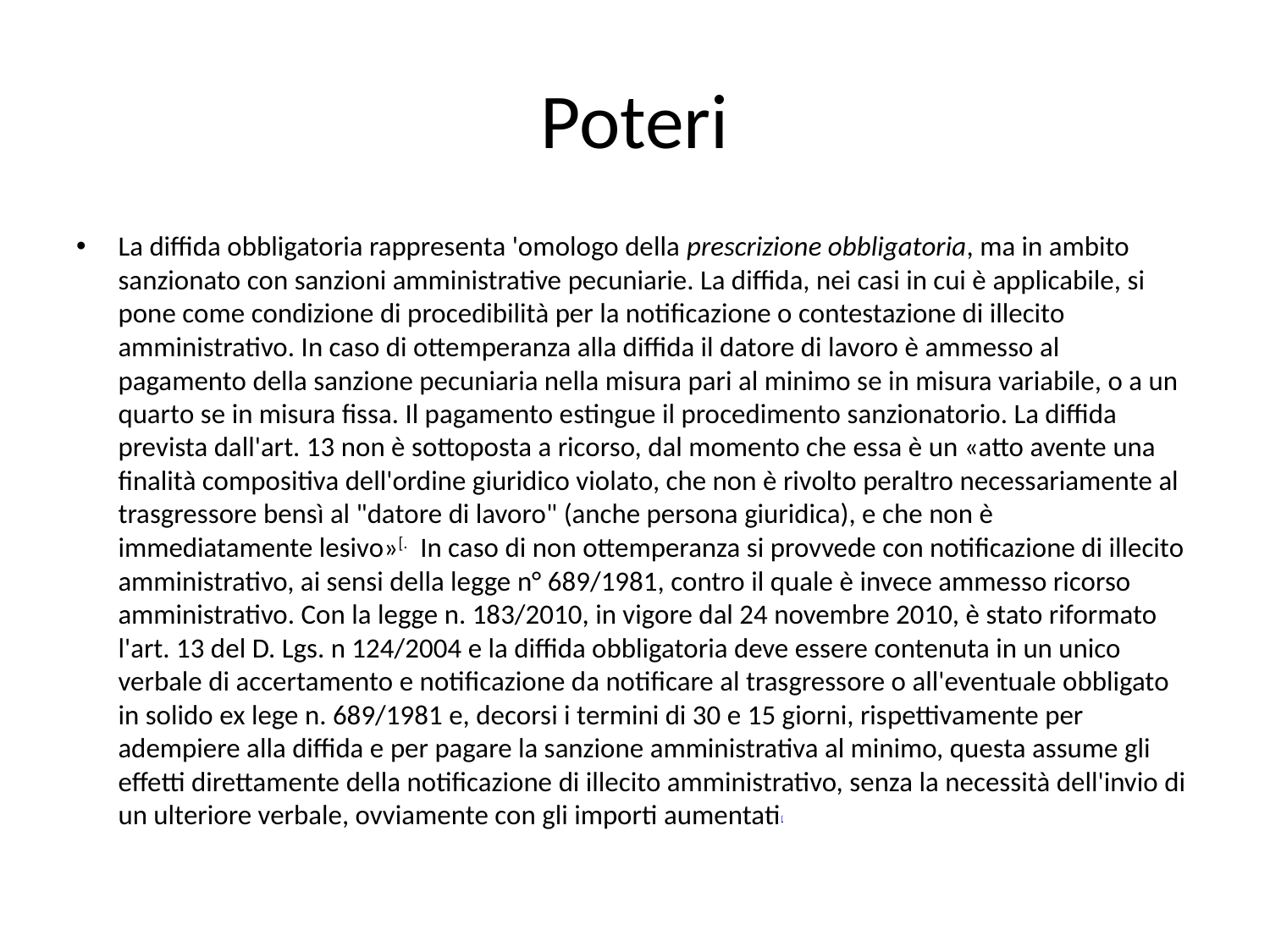

# Poteri
La diffida obbligatoria rappresenta 'omologo della prescrizione obbligatoria, ma in ambito sanzionato con sanzioni amministrative pecuniarie. La diffida, nei casi in cui è applicabile, si pone come condizione di procedibilità per la notificazione o contestazione di illecito amministrativo. In caso di ottemperanza alla diffida il datore di lavoro è ammesso al pagamento della sanzione pecuniaria nella misura pari al minimo se in misura variabile, o a un quarto se in misura fissa. Il pagamento estingue il procedimento sanzionatorio. La diffida prevista dall'art. 13 non è sottoposta a ricorso, dal momento che essa è un «atto avente una finalità compositiva dell'ordine giuridico violato, che non è rivolto peraltro necessariamente al trasgressore bensì al "datore di lavoro" (anche persona giuridica), e che non è immediatamente lesivo»[.  In caso di non ottemperanza si provvede con notificazione di illecito amministrativo, ai sensi della legge n° 689/1981, contro il quale è invece ammesso ricorso amministrativo. Con la legge n. 183/2010, in vigore dal 24 novembre 2010, è stato riformato l'art. 13 del D. Lgs. n 124/2004 e la diffida obbligatoria deve essere contenuta in un unico verbale di accertamento e notificazione da notificare al trasgressore o all'eventuale obbligato in solido ex lege n. 689/1981 e, decorsi i termini di 30 e 15 giorni, rispettivamente per adempiere alla diffida e per pagare la sanzione amministrativa al minimo, questa assume gli effetti direttamente della notificazione di illecito amministrativo, senza la necessità dell'invio di un ulteriore verbale, ovviamente con gli importi aumentati[